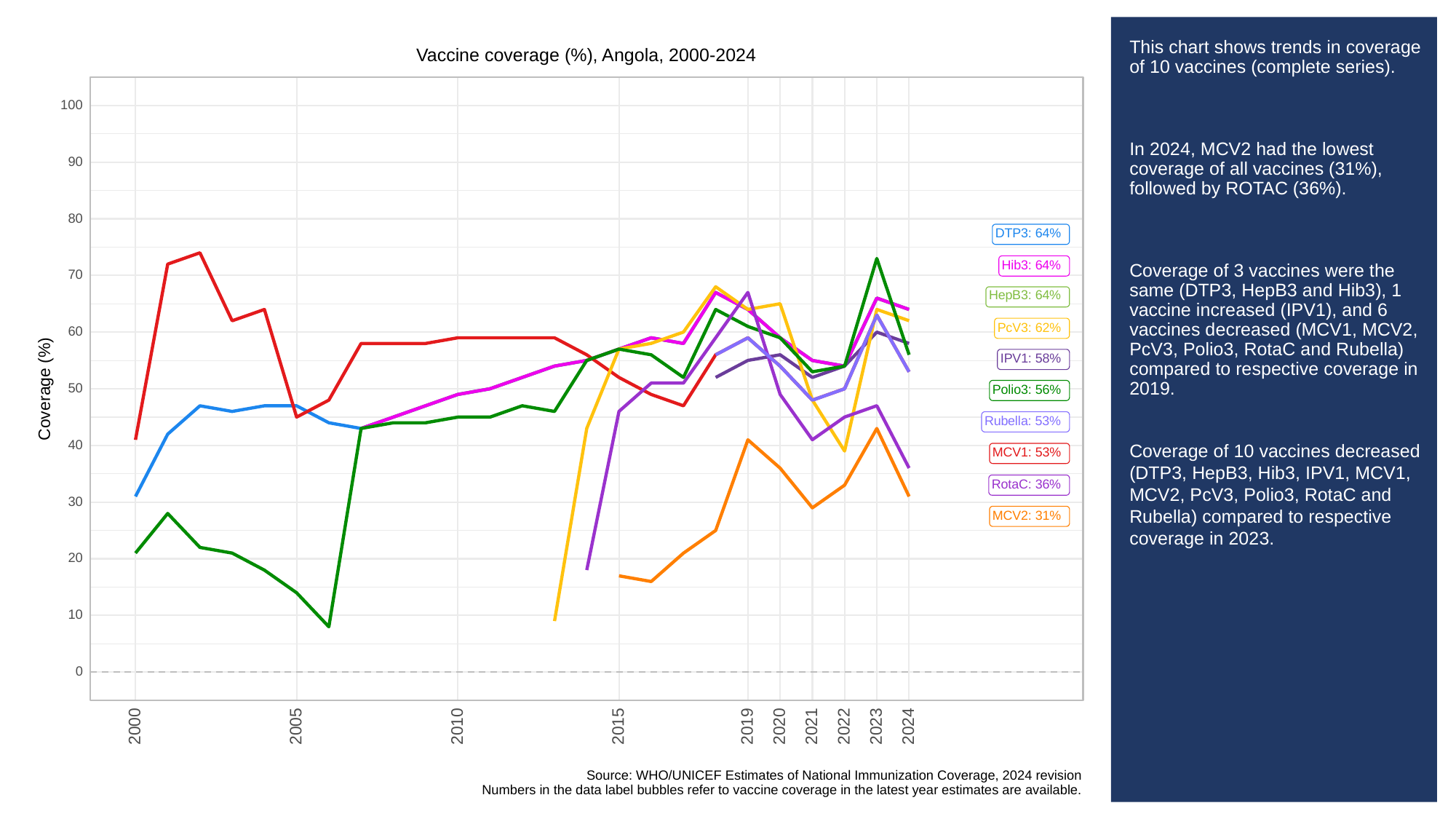

# This chart shows trends in coverage of 10 vaccines (complete series).

In 2024, MCV2 had the lowest coverage of all vaccines (31%), followed by ROTAC (36%).

Coverage of 3 vaccines were the same (DTP3, HepB3 and Hib3), 1 vaccine increased (IPV1), and 6 vaccines decreased (MCV1, MCV2, PcV3, Polio3, RotaC and Rubella) compared to respective coverage in 2019.

Coverage of 10 vaccines decreased (DTP3, HepB3, Hib3, IPV1, MCV1, MCV2, PcV3, Polio3, RotaC and Rubella) compared to respective coverage in 2023.

Vaccine coverage (%), Angola, 2000-2024

100

90

80

DTP3: 64%

Hib3: 64%

70

HepB3: 64%

PcV3: 62%
60

IPV1: 58%

Coverage (%)
50
Polio3: 56%

Rubella: 53%

40

MCV1: 53%

RotaC: 36%

30

MCV2: 31%

20

10

0

2023
2000
2005
2010
2015
2019
2020
2021
2022
2024
Source: WHO/UNICEF Estimates of National Immunization Coverage, 2024 revision
Numbers in the data label bubbles refer to vaccine coverage in the latest year estimates are available.